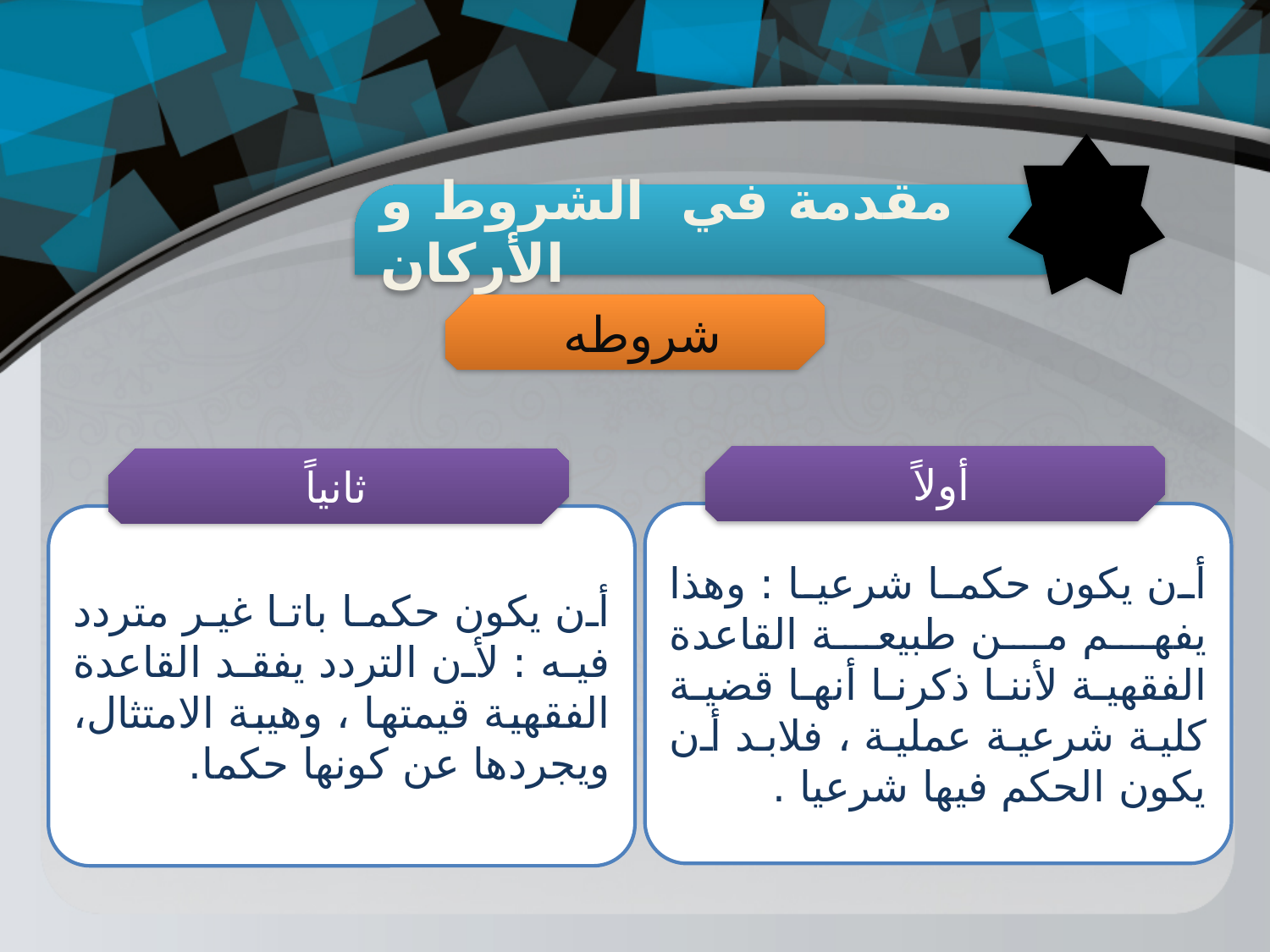

مقدمة في  الشروط و الأركان
شروطه
أولاً
ثانياً
أن يكون حكما شرعيا : وهذا يفهم من طبيعة القاعدة الفقهية لأننا ذكرنا أنها قضية كلية شرعية عملية ، فلابد أن يكون الحكم فيها شرعيا .
أن يكون حكما باتا غير متردد فيه : لأن التردد يفقد القاعدة الفقهية قيمتها ، وهيبة الامتثال، ويجردها عن كونها حكما.